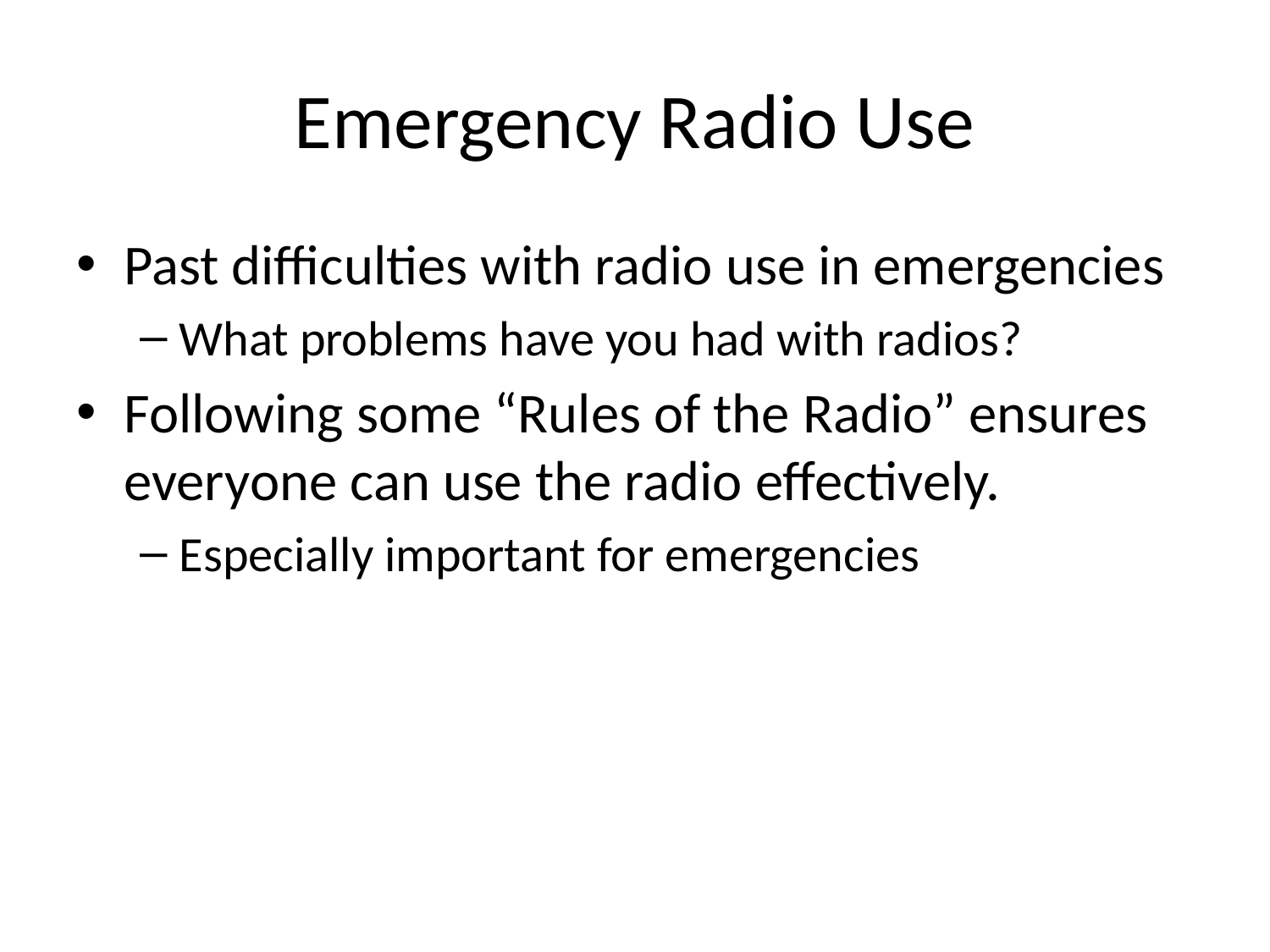

# Emergency Radio Use
Past difficulties with radio use in emergencies
What problems have you had with radios?
Following some “Rules of the Radio” ensures everyone can use the radio effectively.
Especially important for emergencies